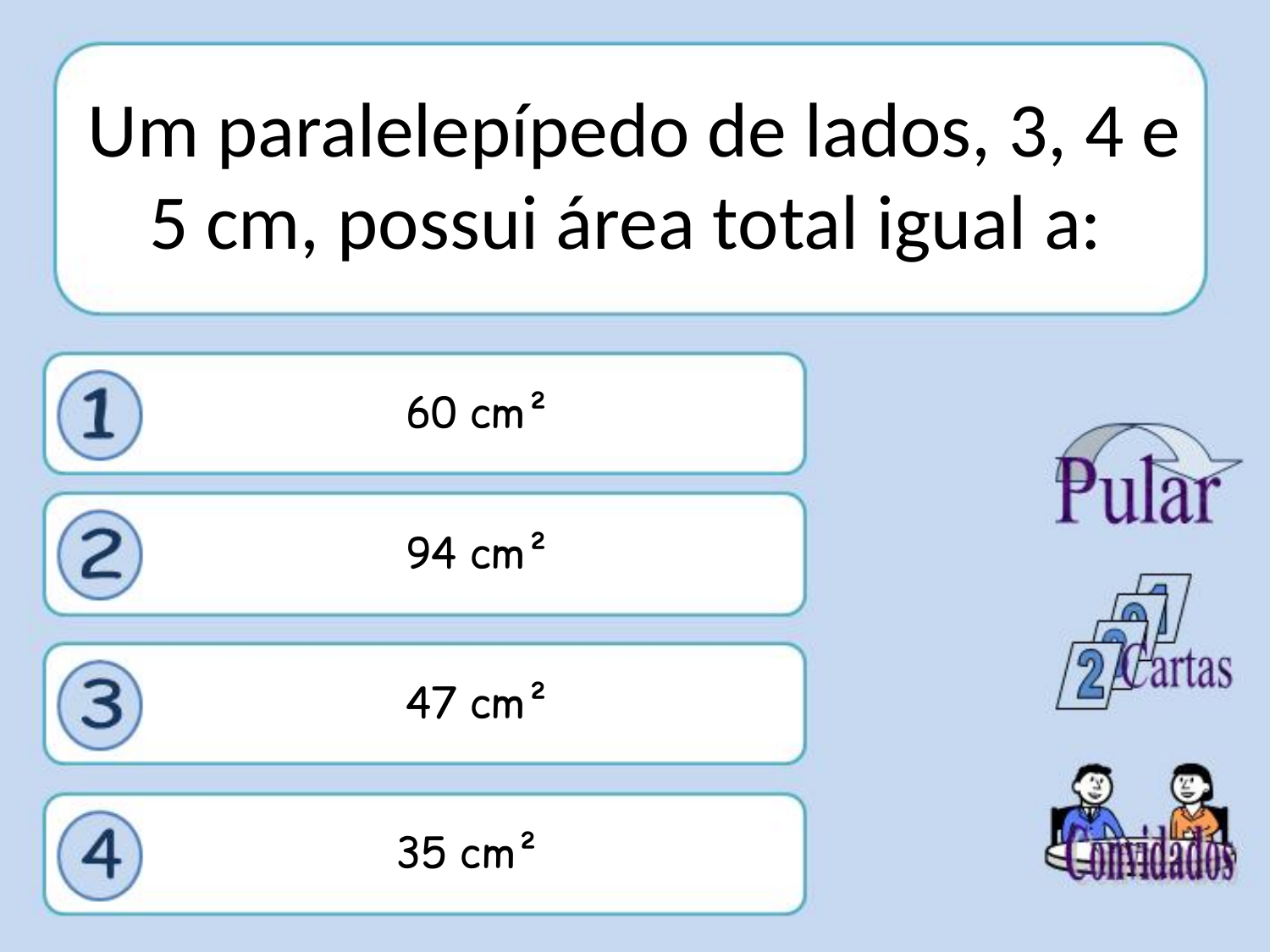

# Um paralelepípedo de lados, 3, 4 e 5 cm, possui área total igual a:
60 cm²
.

.
94 cm²
47 cm²
35 cm²